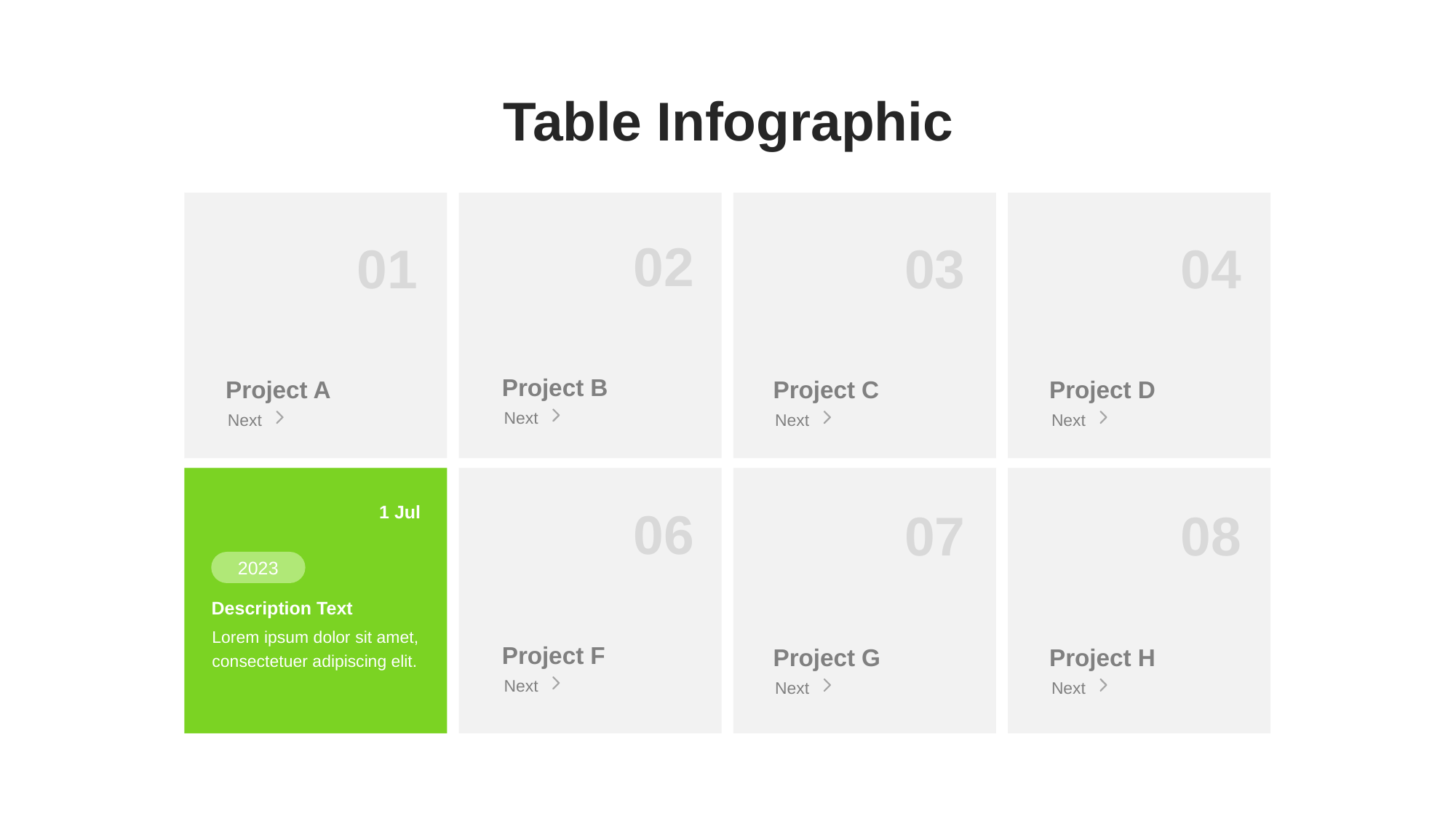

Table Infographic

02
01
03
04
Project B
Project A
Project C
Project D
Next
Next
Next
Next

1 Jul
06
07
08
2023
Description Text
Lorem ipsum dolor sit amet, consectetuer adipiscing elit.
Project F
Project G
Project H
Next
Next
Next